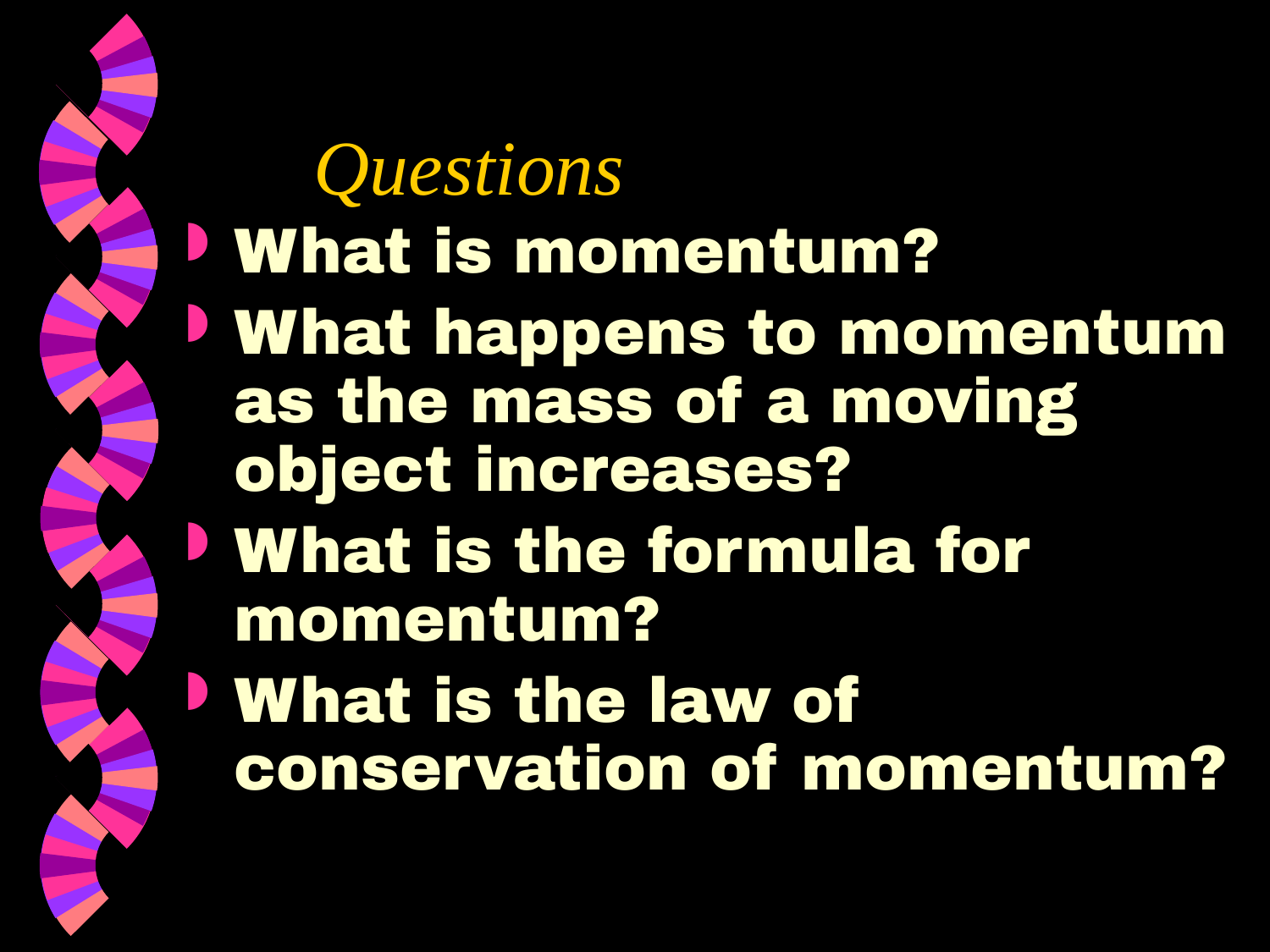

# Questions
What is momentum?
What happens to momentum as the mass of a moving object increases?
What is the formula for momentum?
What is the law of conservation of momentum?